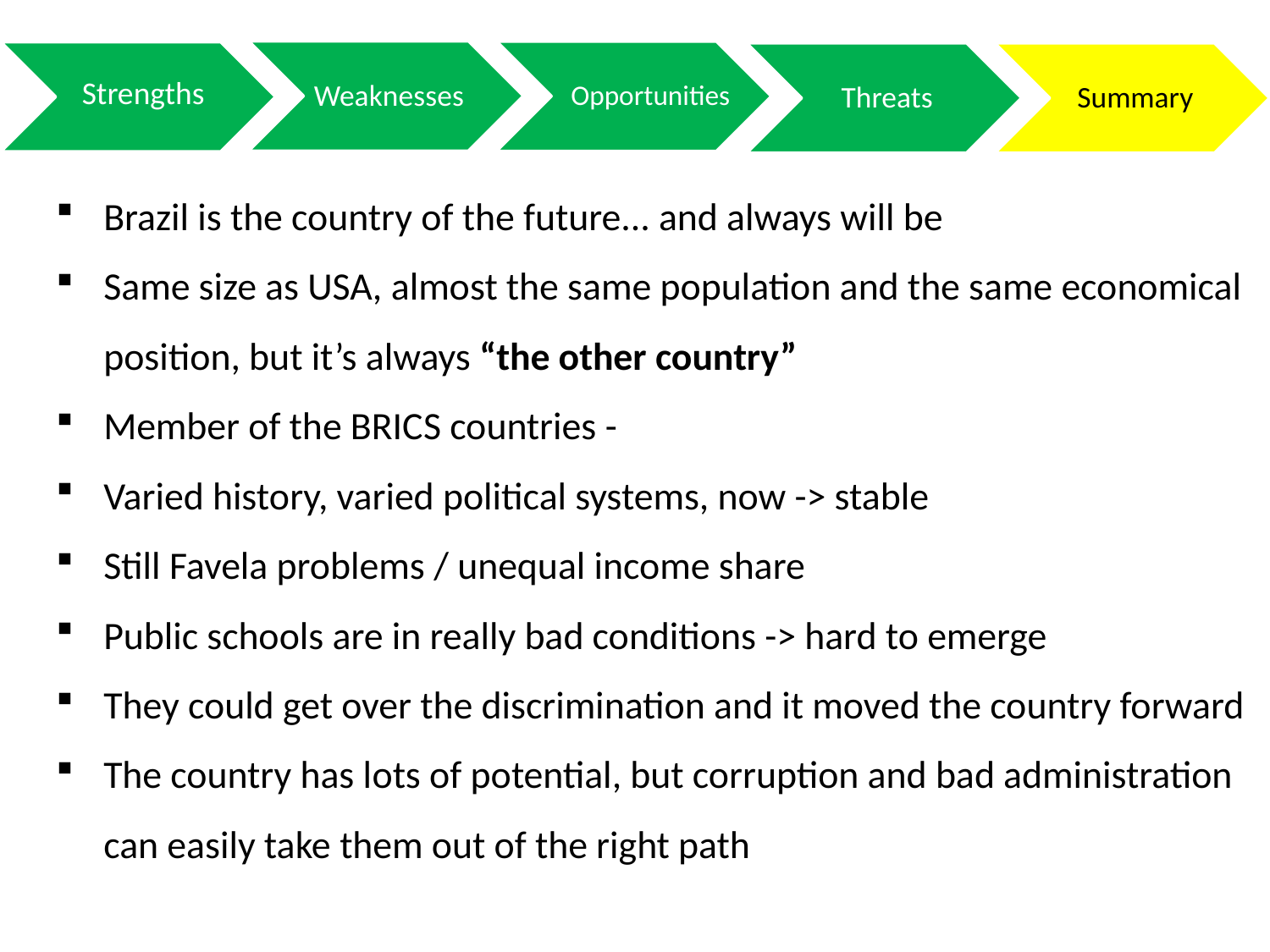

Weaknesses

Opportunities

  Strengths

Threats

Summary

Brazil is the country of the future... and always will be
Same size as USA, almost the same population and the same economical position, but it’s always “the other country”
Member of the BRICS countries -
Varied history, varied political systems, now -> stable
Still Favela problems / unequal income share
Public schools are in really bad conditions -> hard to emerge
They could get over the discrimination and it moved the country forward
The country has lots of potential, but corruption and bad administration can easily take them out of the right path